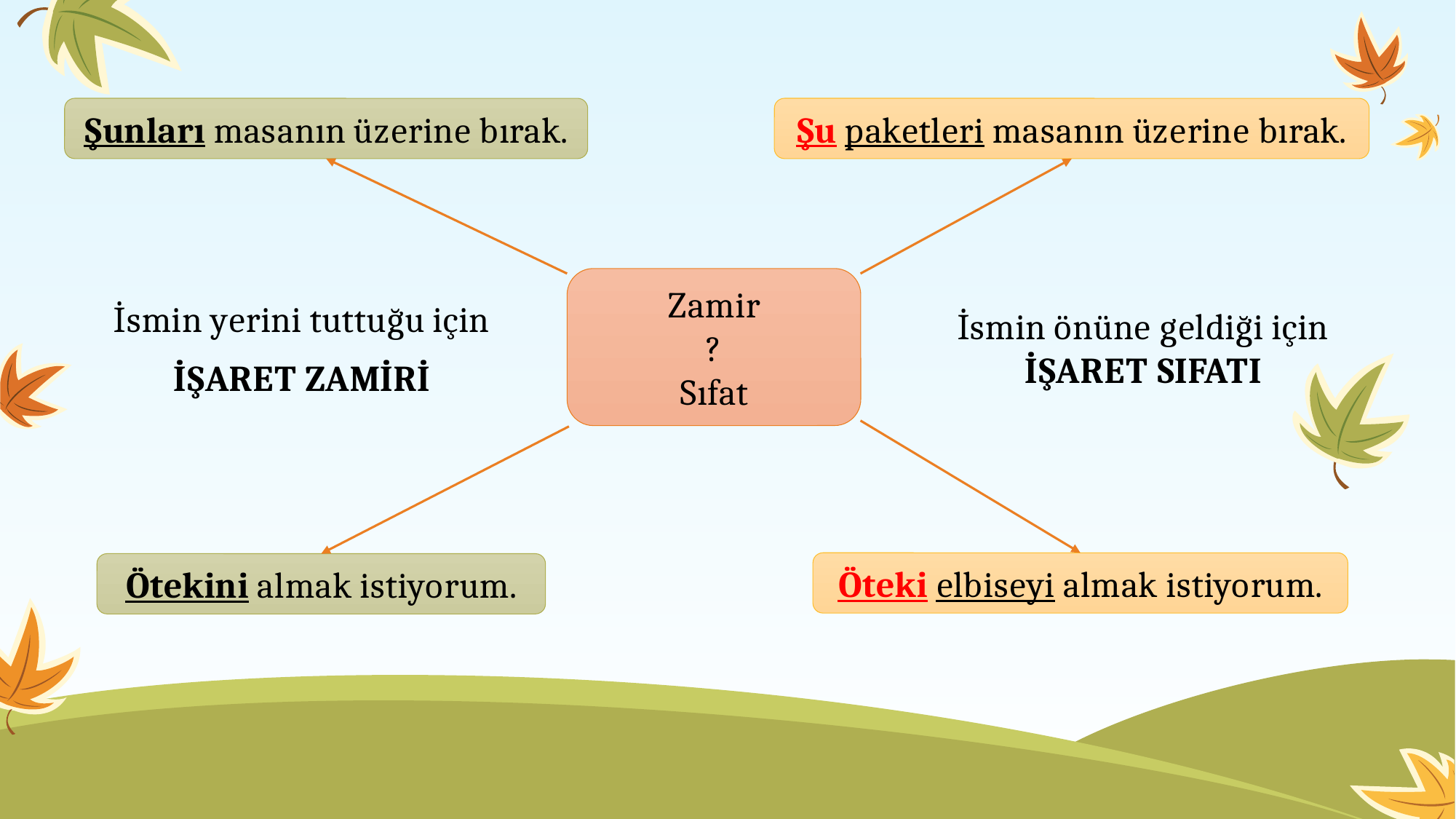

Şunları masanın üzerine bırak.
Şu paketleri masanın üzerine bırak.
İsmin önüne geldiği için İŞARET SIFATI
Zamir
?
Sıfat
İsmin yerini tuttuğu için
İŞARET ZAMİRİ
Öteki elbiseyi almak istiyorum.
Ötekini almak istiyorum.